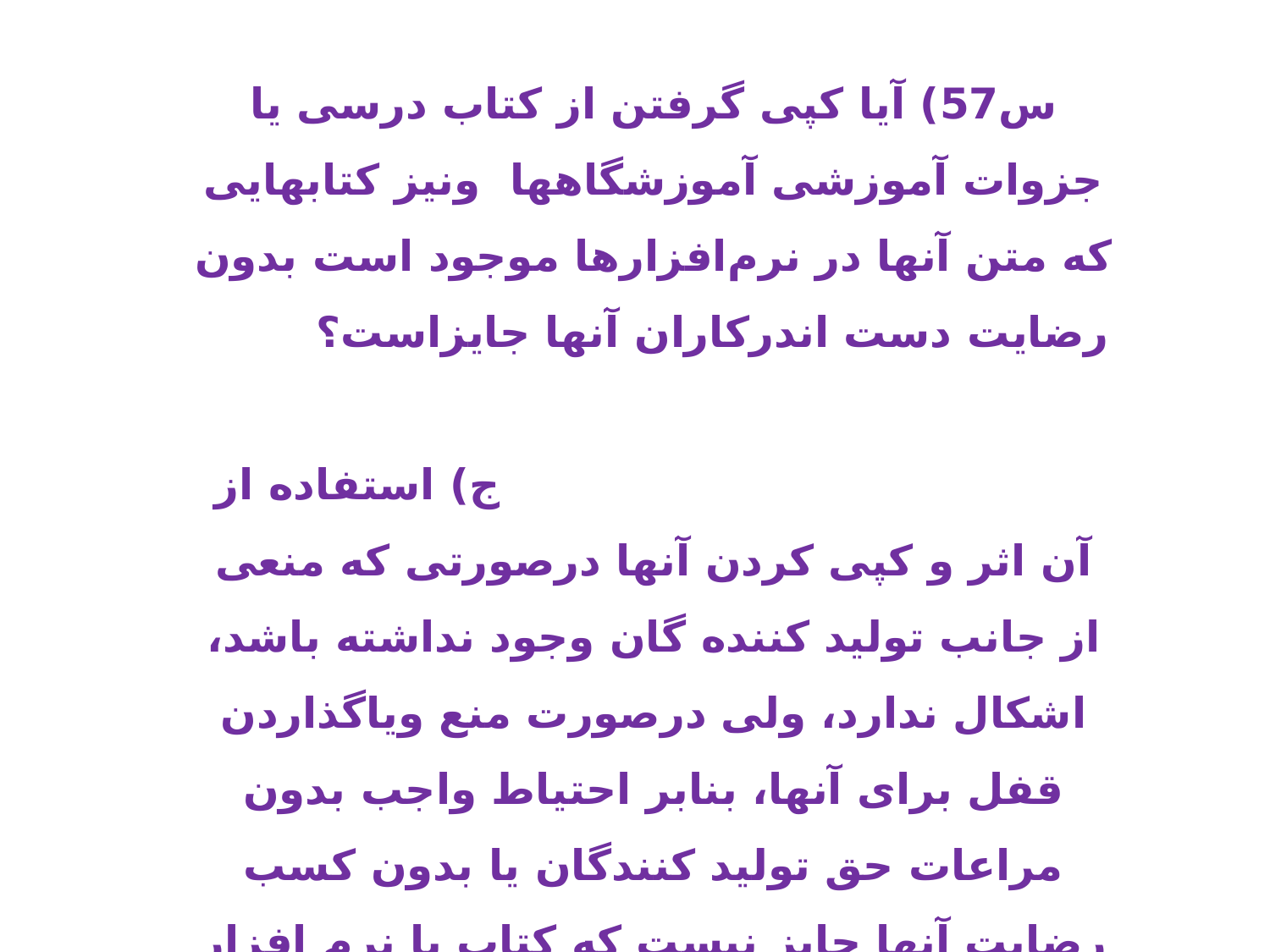

س57) آیا کپی گرفتن از کتاب درسی یا جزوات آموزشی آموزشگاه­ها  ونیز کتابهایی که متن آنها در نرم‌افزارها موجود است بدون رضایت دست اندرکاران آنها جایزاست؟                                                                                                                ج) استفاده از آن اثر و کپی کردن آنها درصورتی که منعی از جانب تولید کننده گان وجود نداشته باشد، اشکال ندارد، ولی درصورت منع ویاگذاردن قفل برای آنها، بنابر احتیاط واجب بدون مراعات حق تولید کنندگان یا بدون کسب رضایت آنها جایز نیست که کتاب یا نرم افزار را کپی کنند یا مطالب موجود را در اینترنت و امثال اینها نشر دهند.